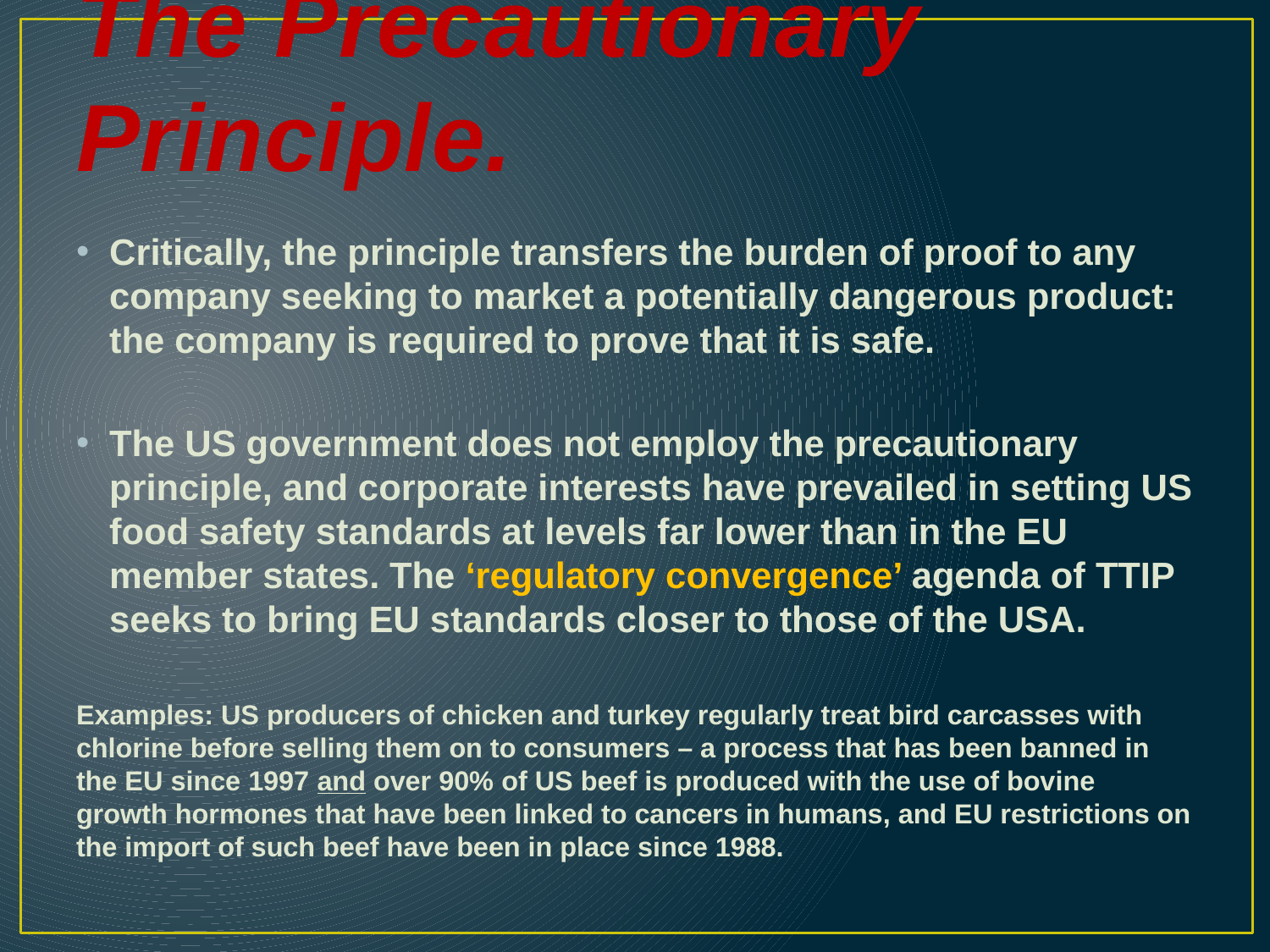

# The Precautionary Principle.
Critically, the principle transfers the burden of proof to any company seeking to market a potentially dangerous product: the company is required to prove that it is safe.

The US government does not employ the precautionary principle, and corporate interests have prevailed in setting US food safety standards at levels far lower than in the EU member states. The ‘regulatory convergence’ agenda of TTIP seeks to bring EU standards closer to those of the USA.

Examples: US producers of chicken and turkey regularly treat bird carcasses with chlorine before selling them on to consumers – a process that has been banned in the EU since 1997 and over 90% of US beef is produced with the use of bovine growth hormones that have been linked to cancers in humans, and EU restrictions on the import of such beef have been in place since 1988.